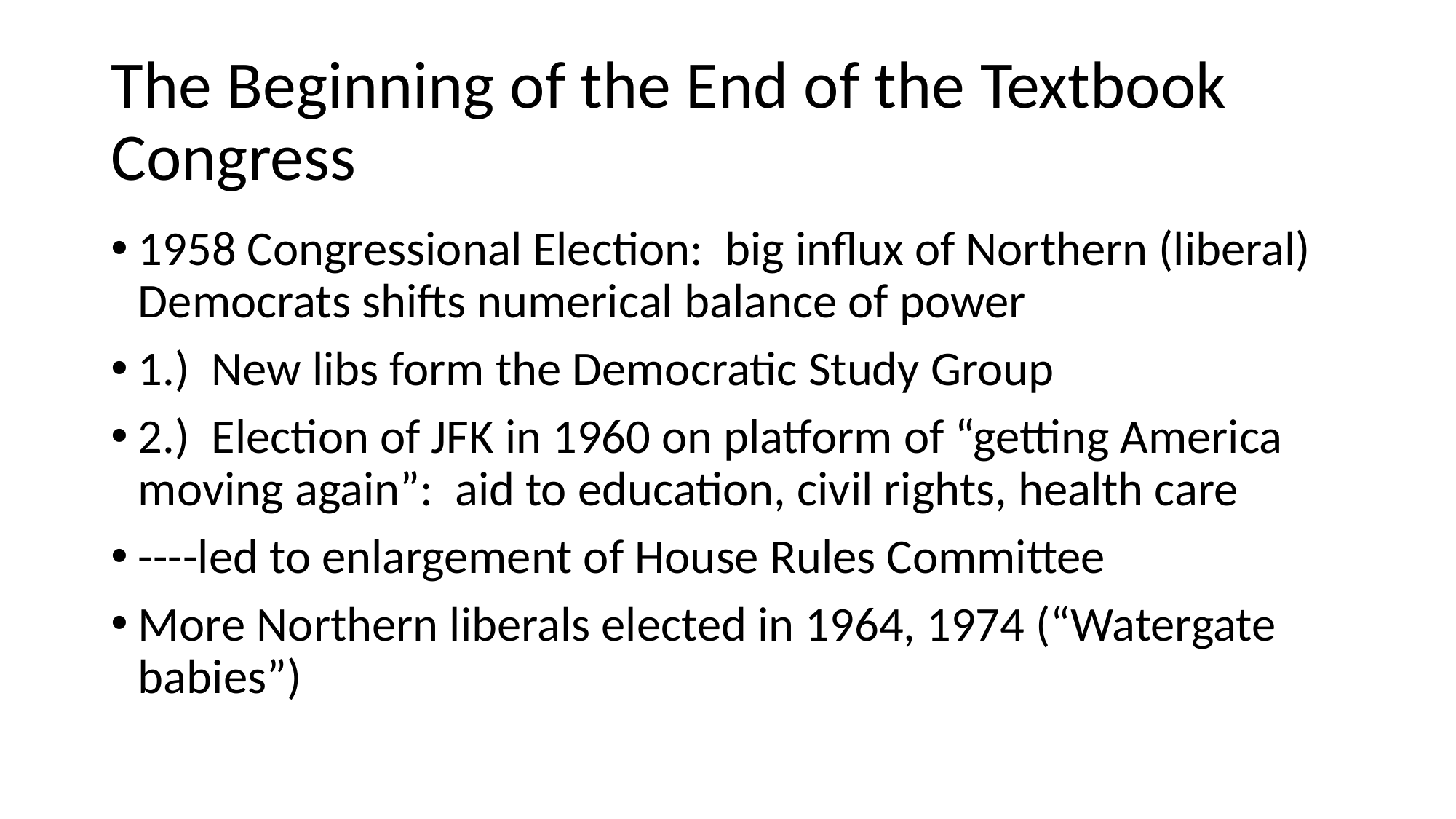

# The Beginning of the End of the Textbook Congress
1958 Congressional Election:  big influx of Northern (liberal) Democrats shifts numerical balance of power
1.)  New libs form the Democratic Study Group
2.)  Election of JFK in 1960 on platform of “getting America moving again”:  aid to education, civil rights, health care
----led to enlargement of House Rules Committee
More Northern liberals elected in 1964, 1974 (“Watergate babies”)